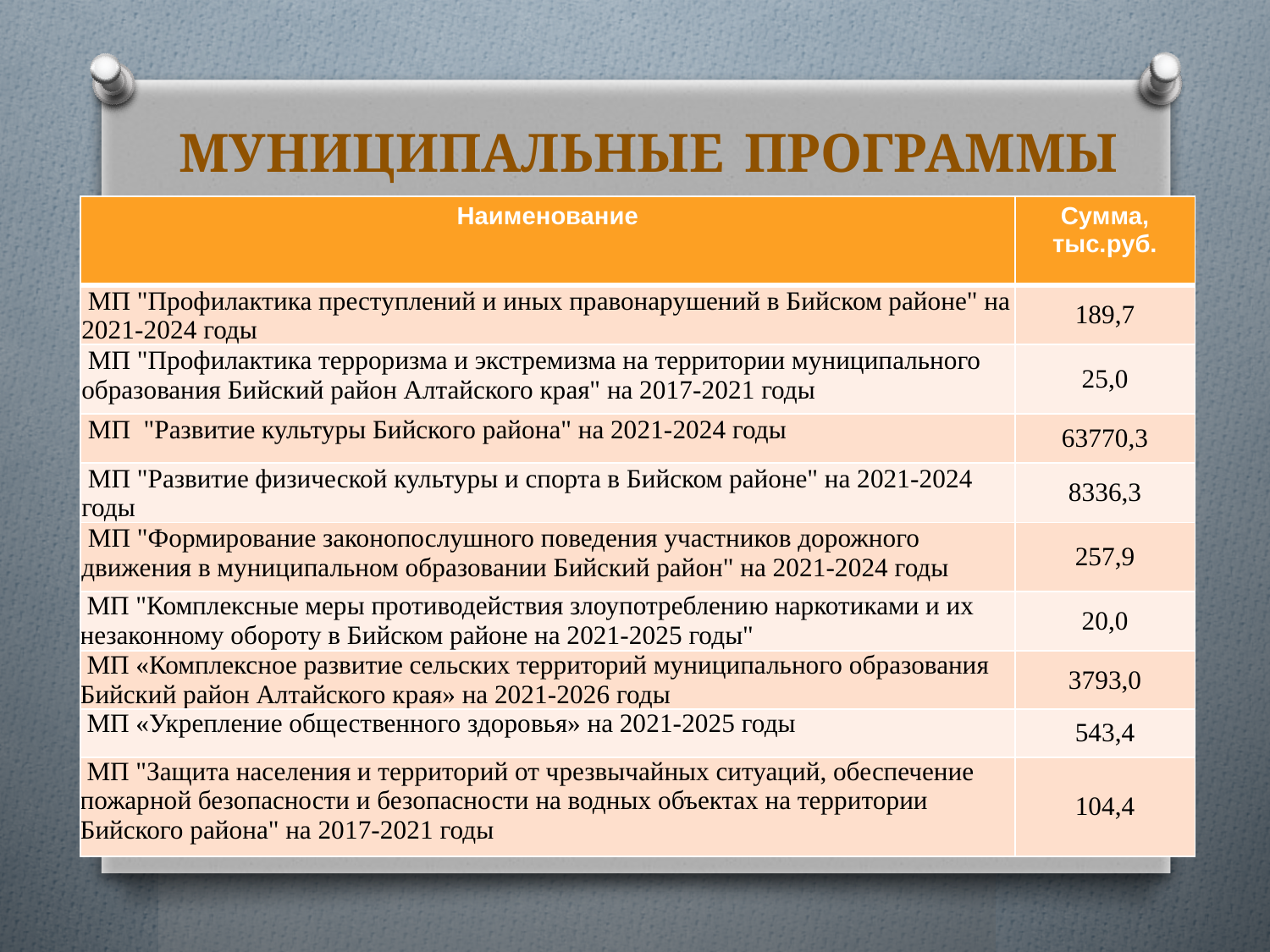

Муниципальные программы
| Наименование | Сумма, тыс.руб. |
| --- | --- |
| МП "Профилактика преступлений и иных правонарушений в Бийском районе" на 2021-2024 годы | 189,7 |
| МП "Профилактика терроризма и экстремизма на территории муниципального образования Бийский район Алтайского края" на 2017-2021 годы | 25,0 |
| МП "Развитие культуры Бийского района" на 2021-2024 годы | 63770,3 |
| МП "Развитие физической культуры и спорта в Бийском районе" на 2021-2024 годы | 8336,3 |
| МП "Формирование законопослушного поведения участников дорожного движения в муниципальном образовании Бийский район" на 2021-2024 годы | 257,9 |
| МП "Комплексные меры противодействия злоупотреблению наркотиками и их незаконному обороту в Бийском районе на 2021-2025 годы" | 20,0 |
| МП «Комплексное развитие сельских территорий муниципального образования Бийский район Алтайского края» на 2021-2026 годы | 3793,0 |
| МП «Укрепление общественного здоровья» на 2021-2025 годы | 543,4 |
| МП "Защита населения и территорий от чрезвычайных ситуаций, обеспечение пожарной безопасности и безопасности на водных объектах на территории Бийского района" на 2017-2021 годы | 104,4 |